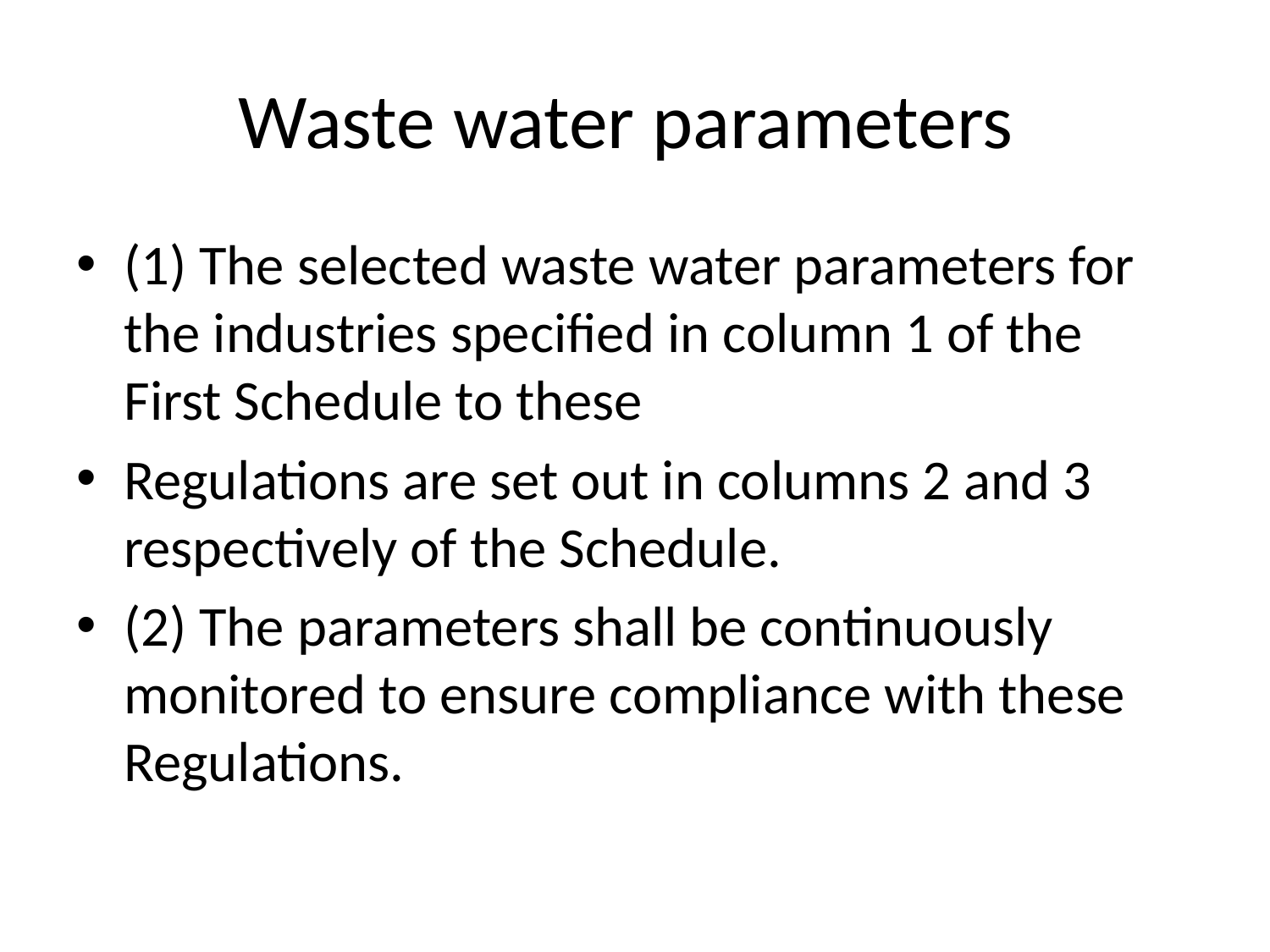

# Waste water parameters
(1) The selected waste water parameters for the industries specified in column 1 of the First Schedule to these
Regulations are set out in columns 2 and 3 respectively of the Schedule.
(2) The parameters shall be continuously monitored to ensure compliance with these Regulations.